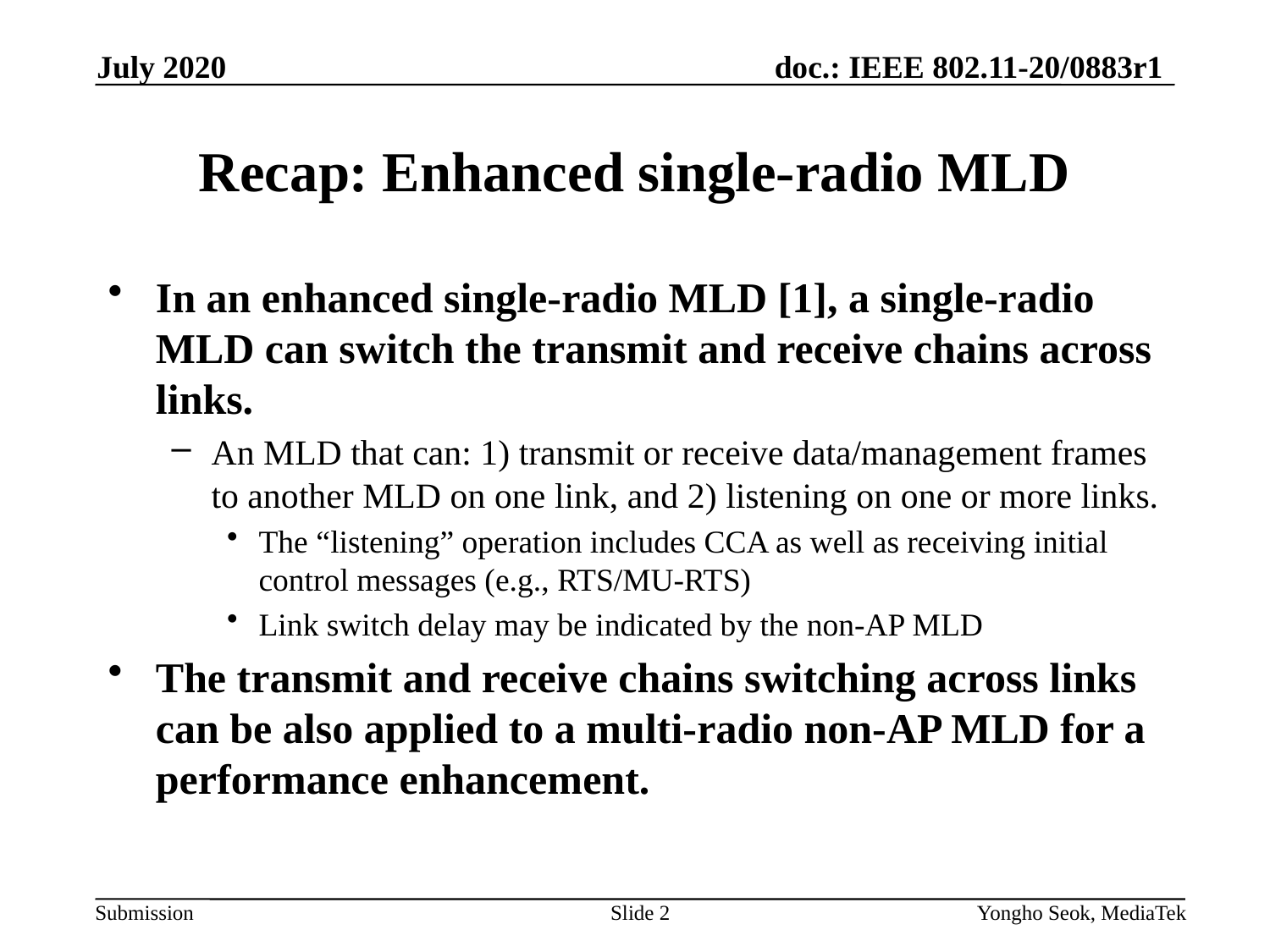

July 2020
# Recap: Enhanced single-radio MLD
In an enhanced single-radio MLD [1], a single-radio MLD can switch the transmit and receive chains across links.
An MLD that can: 1) transmit or receive data/management frames to another MLD on one link, and 2) listening on one or more links.
The “listening” operation includes CCA as well as receiving initial control messages (e.g., RTS/MU-RTS)
Link switch delay may be indicated by the non-AP MLD
The transmit and receive chains switching across links can be also applied to a multi-radio non-AP MLD for a performance enhancement.

Slide 2
Yongho Seok, MediaTek